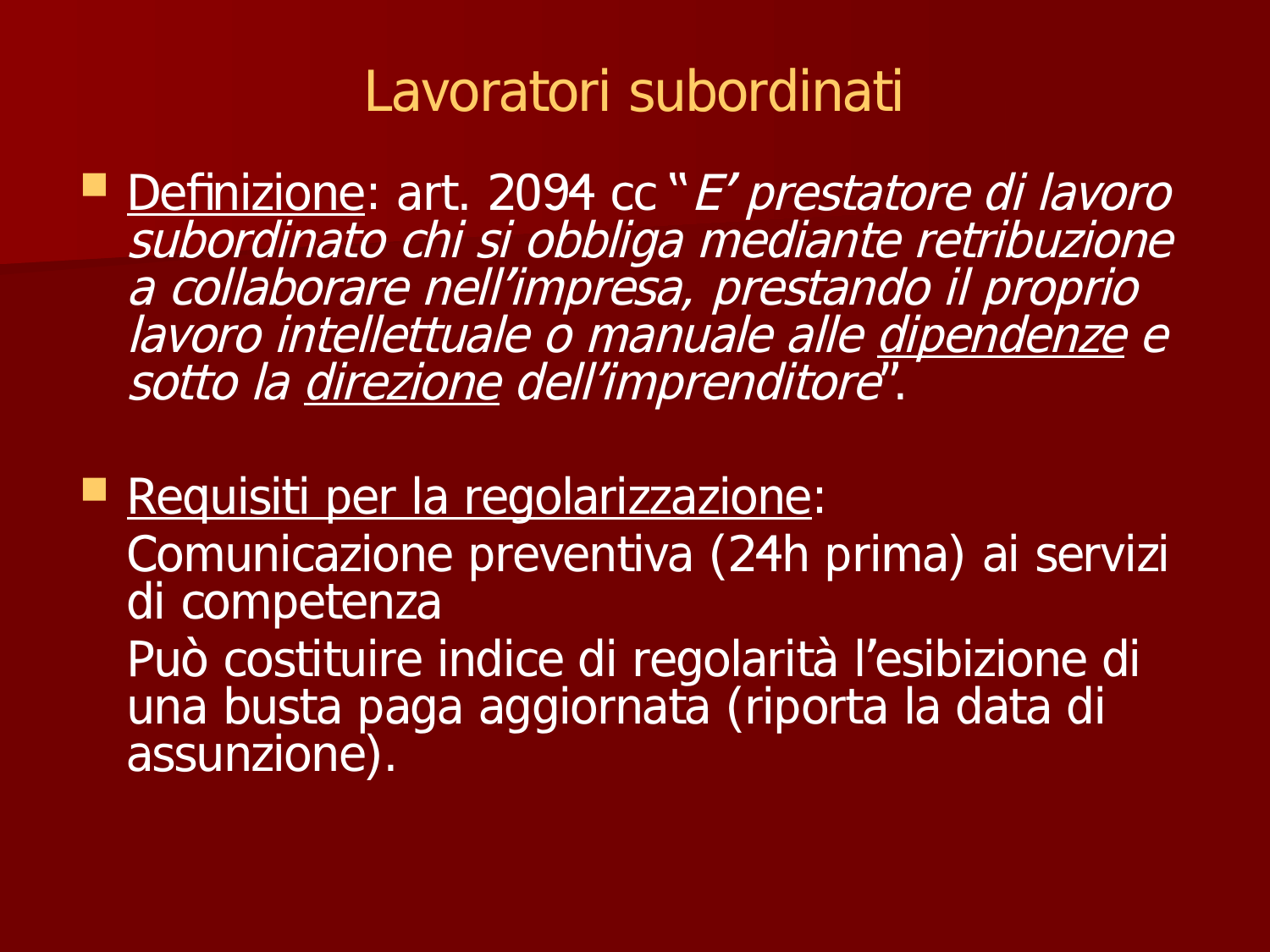

# Lavoratori subordinati
Definizione: art. 2094 cc “E’ prestatore di lavoro subordinato chi si obbliga mediante retribuzione a collaborare nell’impresa, prestando il proprio lavoro intellettuale o manuale alle dipendenze e sotto la direzione dell’imprenditore”.

Requisiti per la regolarizzazione:
  	Comunicazione preventiva (24h prima) ai servizi di competenza
	Può costituire indice di regolarità l’esibizione di una busta paga aggiornata (riporta la data di assunzione).